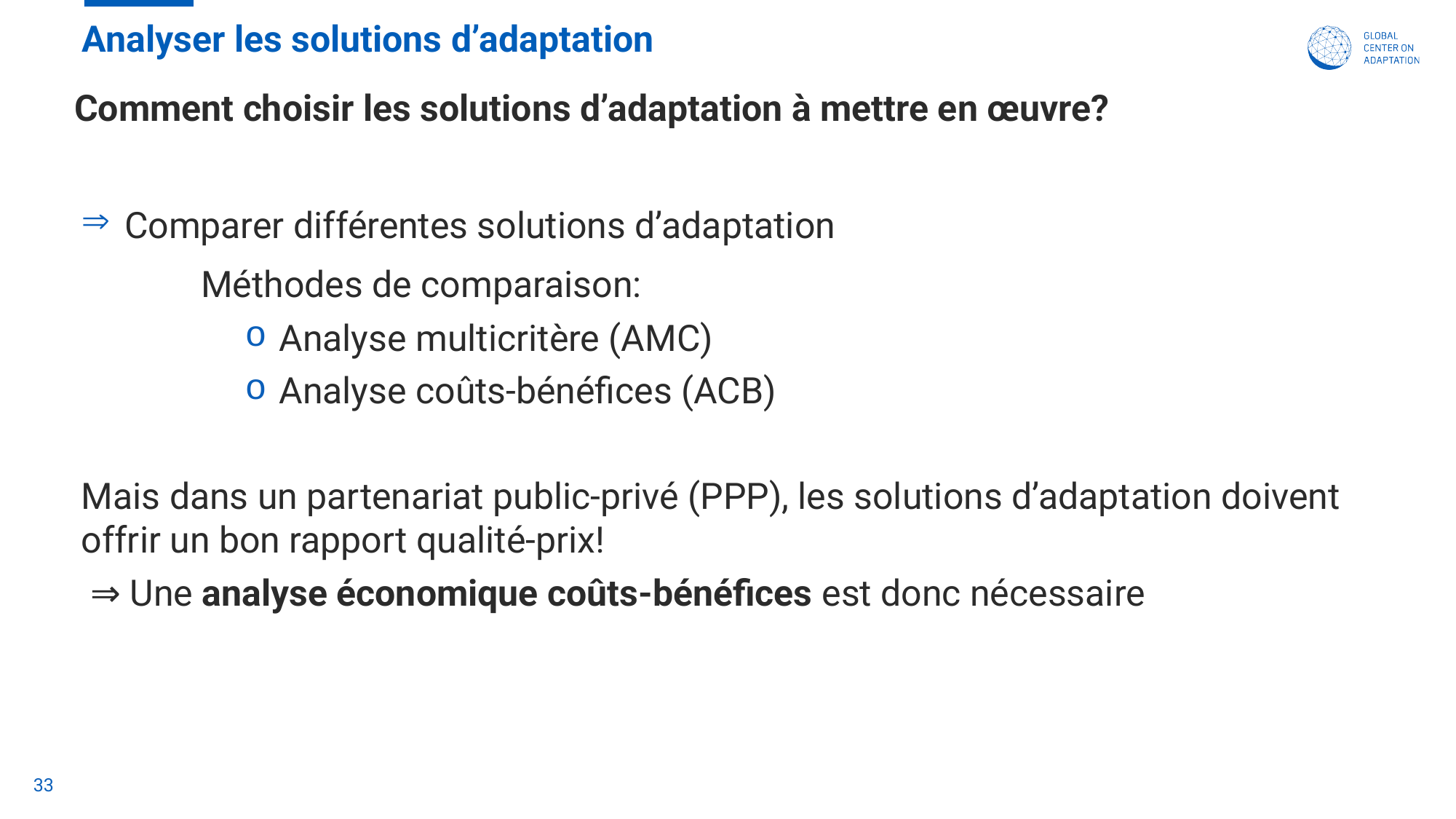

Analyser les solutions d’adaptation
Comment choisir les solutions d’adaptation à mettre en œuvre?
 Comparer différentes solutions d’adaptation
	 Méthodes de comparaison:
Analyse multicritère (AMC)
Analyse coûts-bénéfices (ACB)

Mais dans un partenariat public-privé (PPP), les solutions d’adaptation doivent offrir un bon rapport qualité-prix!
 ⇒ Une analyse économique coûts-bénéfices est donc nécessaire